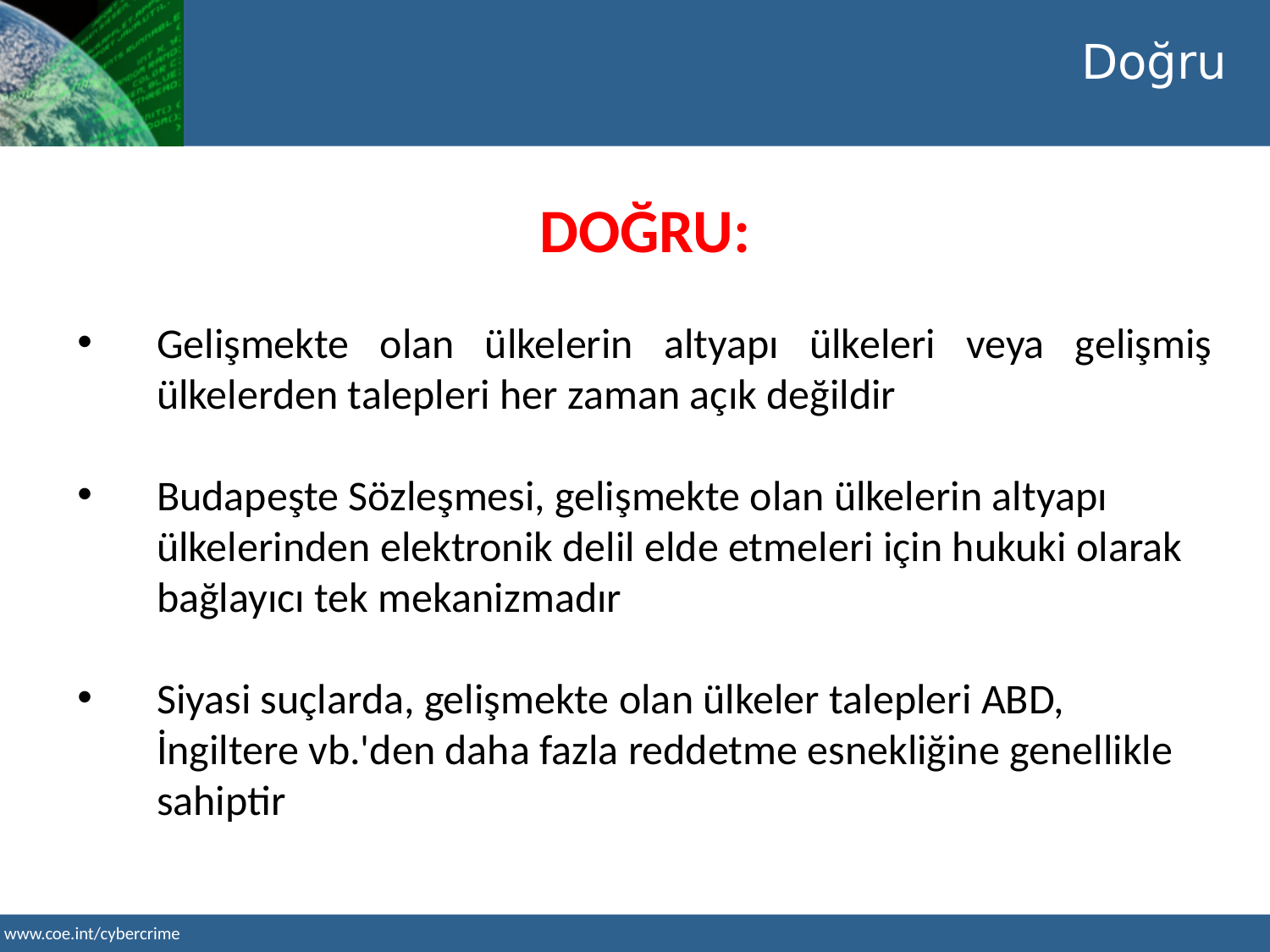

Doğru
DOĞRU:

Gelişmekte olan ülkelerin altyapı ülkeleri veya gelişmiş ülkelerden talepleri her zaman açık değildir

Budapeşte Sözleşmesi, gelişmekte olan ülkelerin altyapı ülkelerinden elektronik delil elde etmeleri için hukuki olarak bağlayıcı tek mekanizmadır

Siyasi suçlarda, gelişmekte olan ülkeler talepleri ABD, İngiltere vb.'den daha fazla reddetme esnekliğine genellikle sahiptir